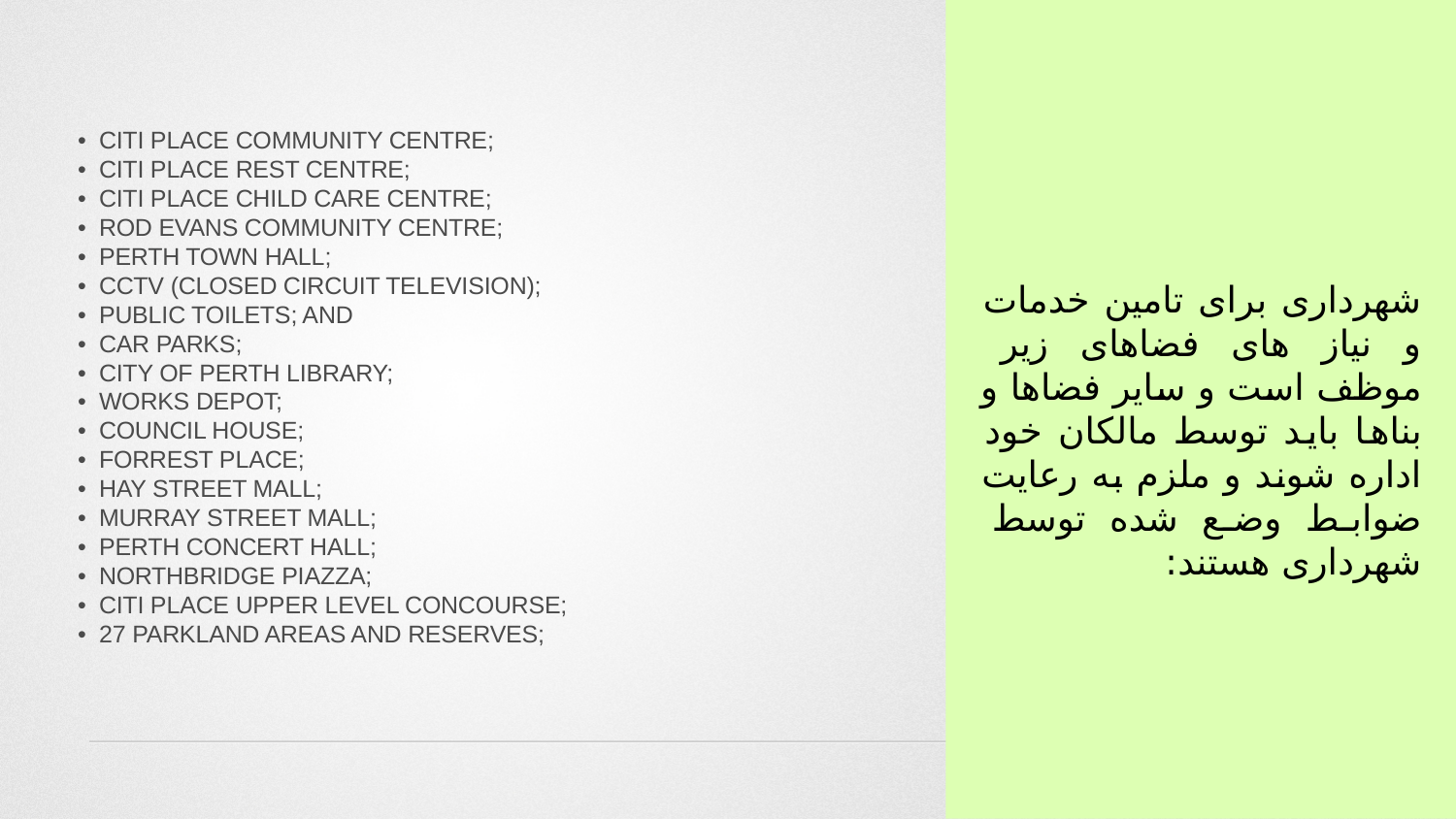

•  Citi place Community Centre;
•  Citi place Rest Centre;
•  Citi place Child Care Centre;
•  Rod Evans Community Centre;
•  Perth Town Hall;
•  CCTV (Closed Circuit Television);
•  public toilets; and
•  car parks;
•  City of Perth Library;
•  works depot;
•  Council House;
•  Forrest Place;
•  Hay Street Mall;
•  Murray Street Mall;
•  Perth Concert Hall;
•  Northbridge Piazza;
•  Citi place Upper Level Concourse;
•  27 parkland areas and reserves;

شهرداری برای تامین خدمات و نیاز های فضاهای زیر موظف است و سایر فضاها و بناها باید توسط مالکان خود اداره شوند و ملزم به رعایت ضوابط وضع شده توسط شهرداری هستند: